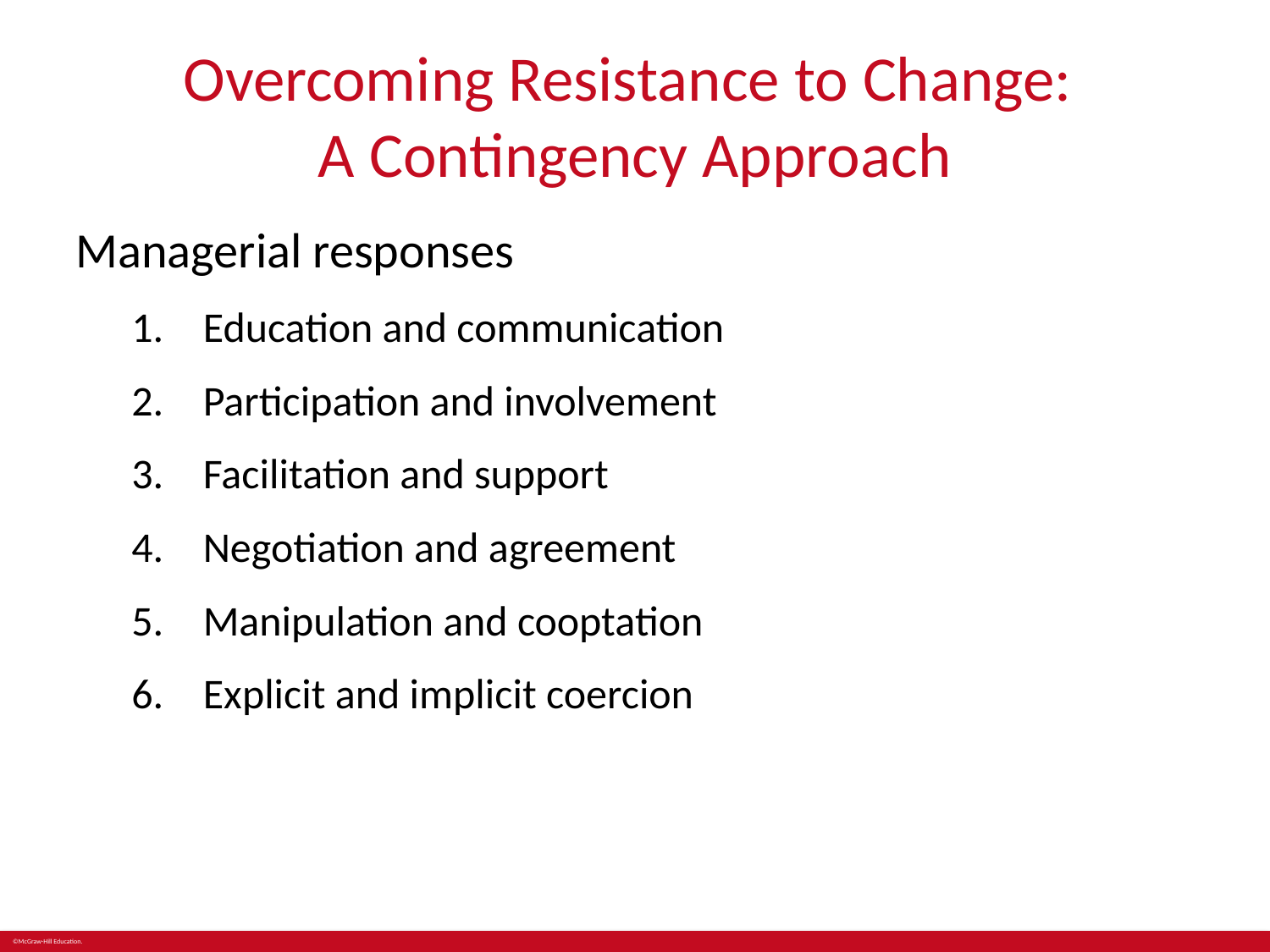

# Overcoming Resistance to Change: A Contingency Approach
Managerial responses
Education and communication
Participation and involvement
Facilitation and support
Negotiation and agreement
Manipulation and cooptation
Explicit and implicit coercion